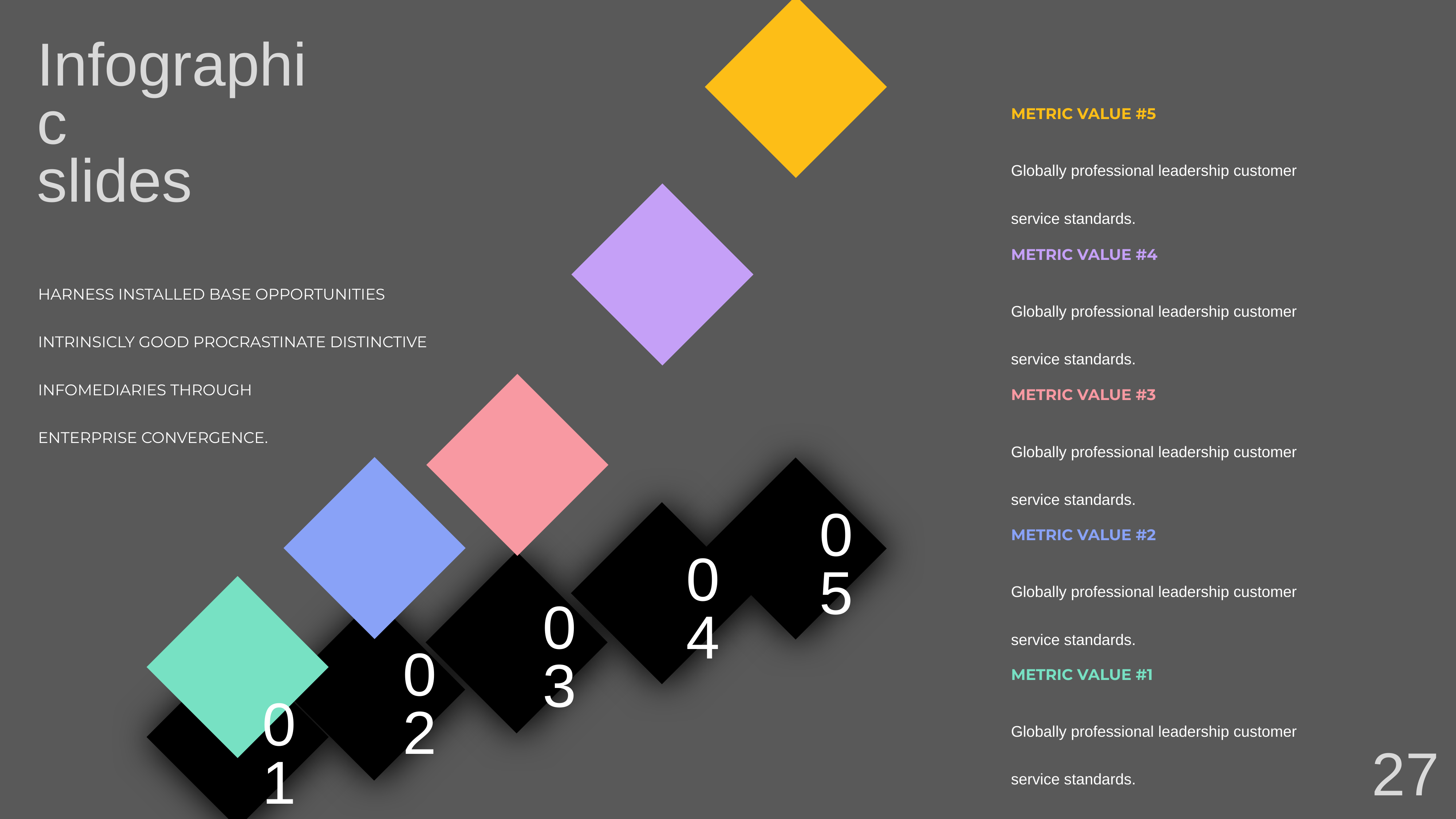

05
04
03
02
01
Infographic
slides
METRIC VALUE #5
Globally professional leadership customer service standards.
METRIC VALUE #4
Globally professional leadership customer service standards.
METRIC VALUE #3
Globally professional leadership customer service standards.
METRIC VALUE #2
Globally professional leadership customer service standards.
METRIC VALUE #1
Globally professional leadership customer service standards.
HARNESS INSTALLED BASE OPPORTUNITIES INTRINSICLY GOOD PROCRASTINATE DISTINCTIVE INFOMEDIARIES THROUGH
ENTERPRISE CONVERGENCE.
27.